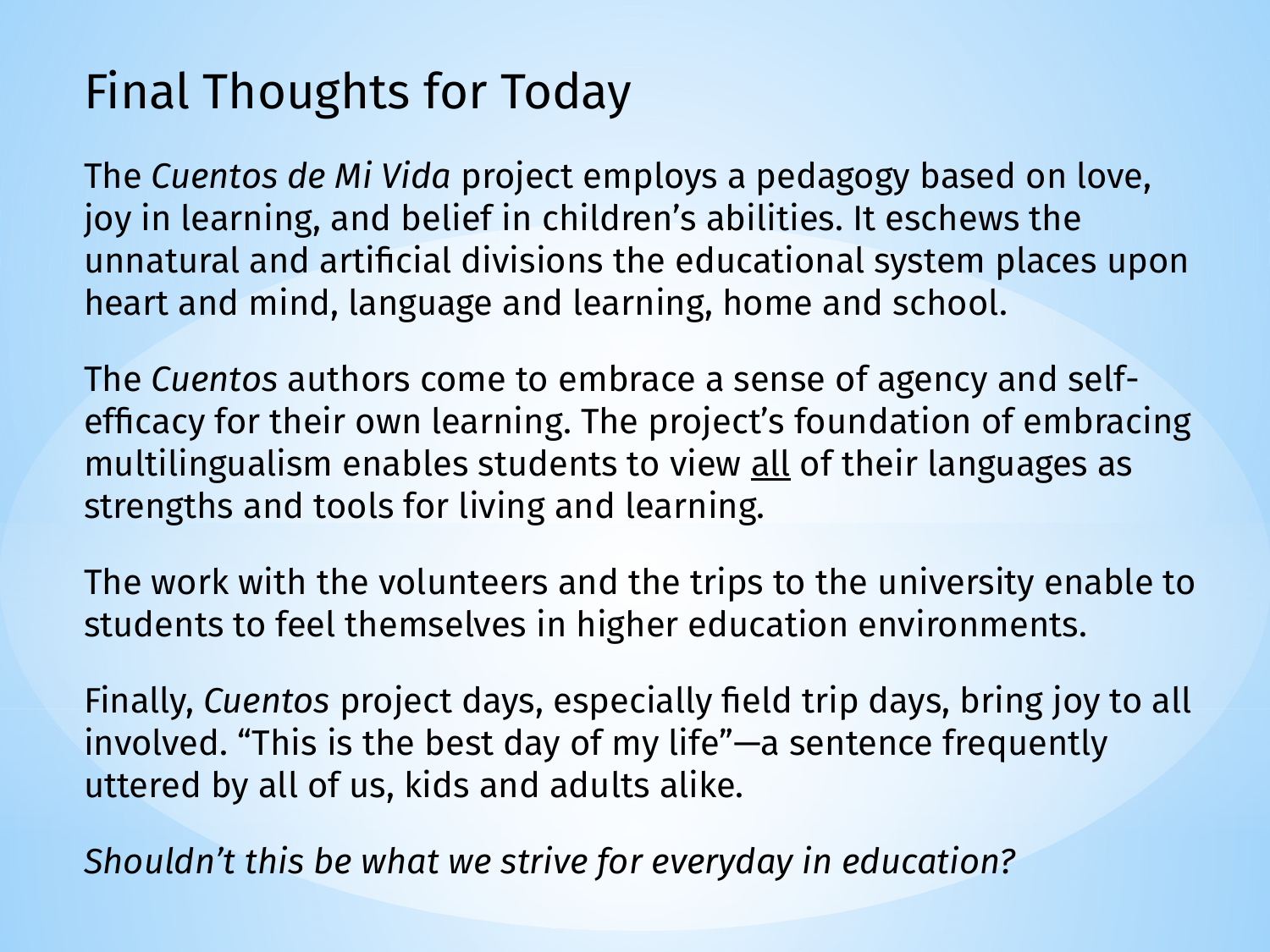

Final Thoughts for Today

The Cuentos de Mi Vida project employs a pedagogy based on love, joy in learning, and belief in children’s abilities. It eschews the unnatural and artificial divisions the educational system places upon heart and mind, language and learning, home and school.

The Cuentos authors come to embrace a sense of agency and self-efficacy for their own learning. The project’s foundation of embracing multilingualism enables students to view all of their languages as strengths and tools for living and learning.

The work with the volunteers and the trips to the university enable to students to feel themselves in higher education environments.

Finally, Cuentos project days, especially field trip days, bring joy to all involved. “This is the best day of my life”—a sentence frequently uttered by all of us, kids and adults alike.

Shouldn’t this be what we strive for everyday in education?